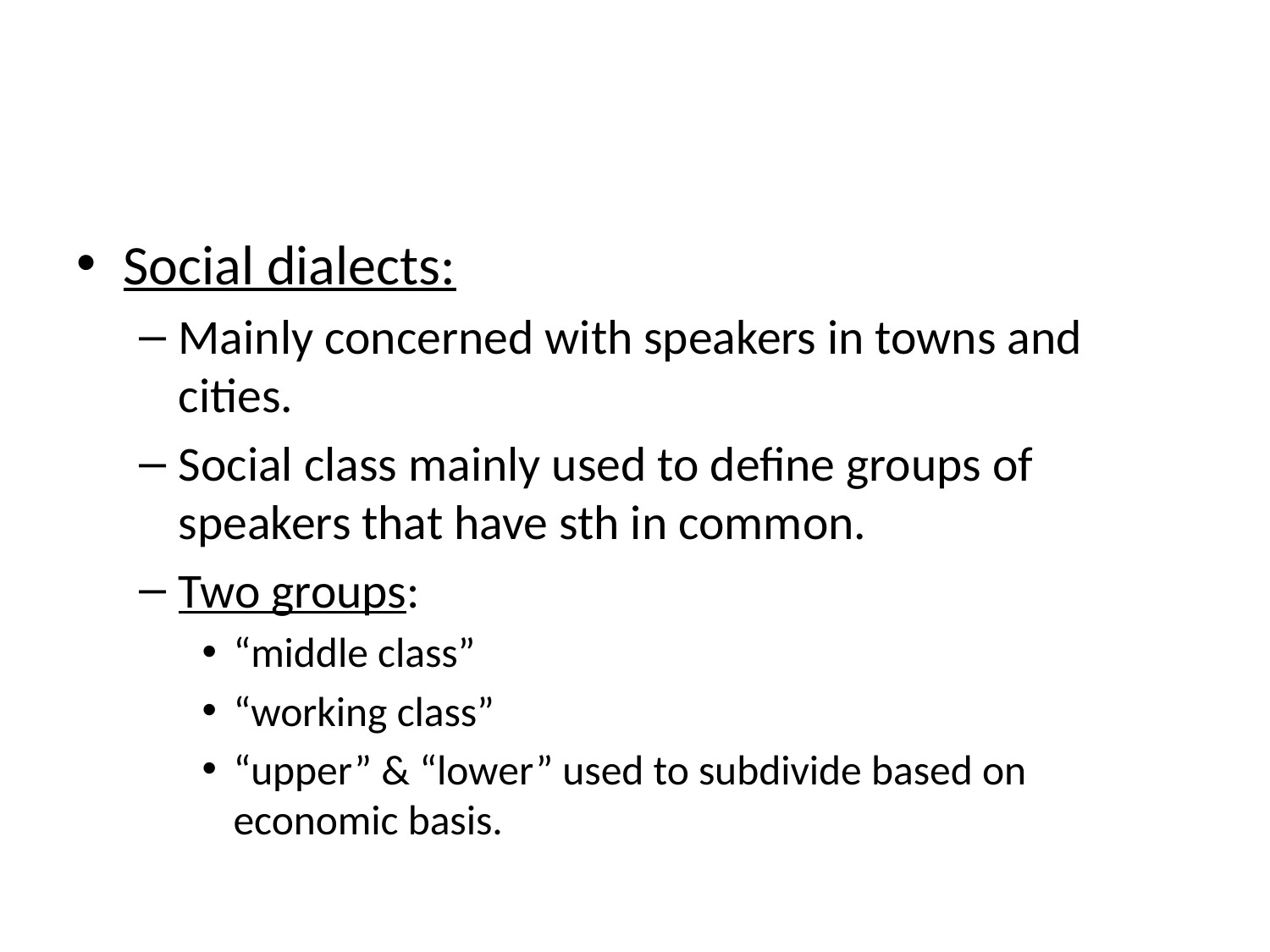

#
Social dialects:
Mainly concerned with speakers in towns and cities.
Social class mainly used to define groups of speakers that have sth in common.
Two groups:
“middle class”
“working class”
“upper” & “lower” used to subdivide based on economic basis.